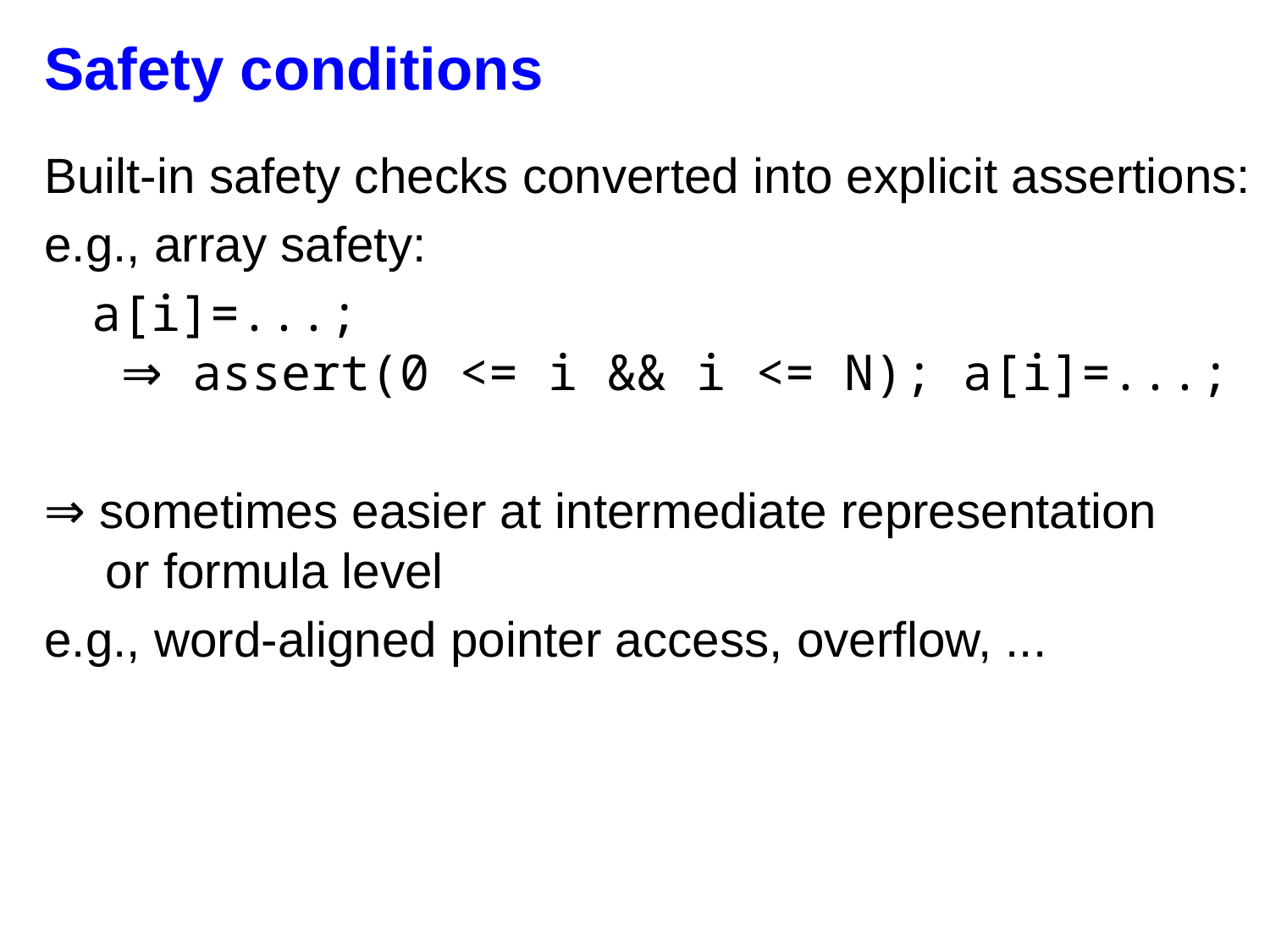

# Safety conditions
Built-in safety checks converted into explicit assertions:
e.g., array safety:
	a[i]=...;
 ⇒ assert(0 <= i && i <= N); a[i]=...;

⇒ sometimes easier at intermediate representation
 or formula level
e.g., word-aligned pointer access, overflow, ...